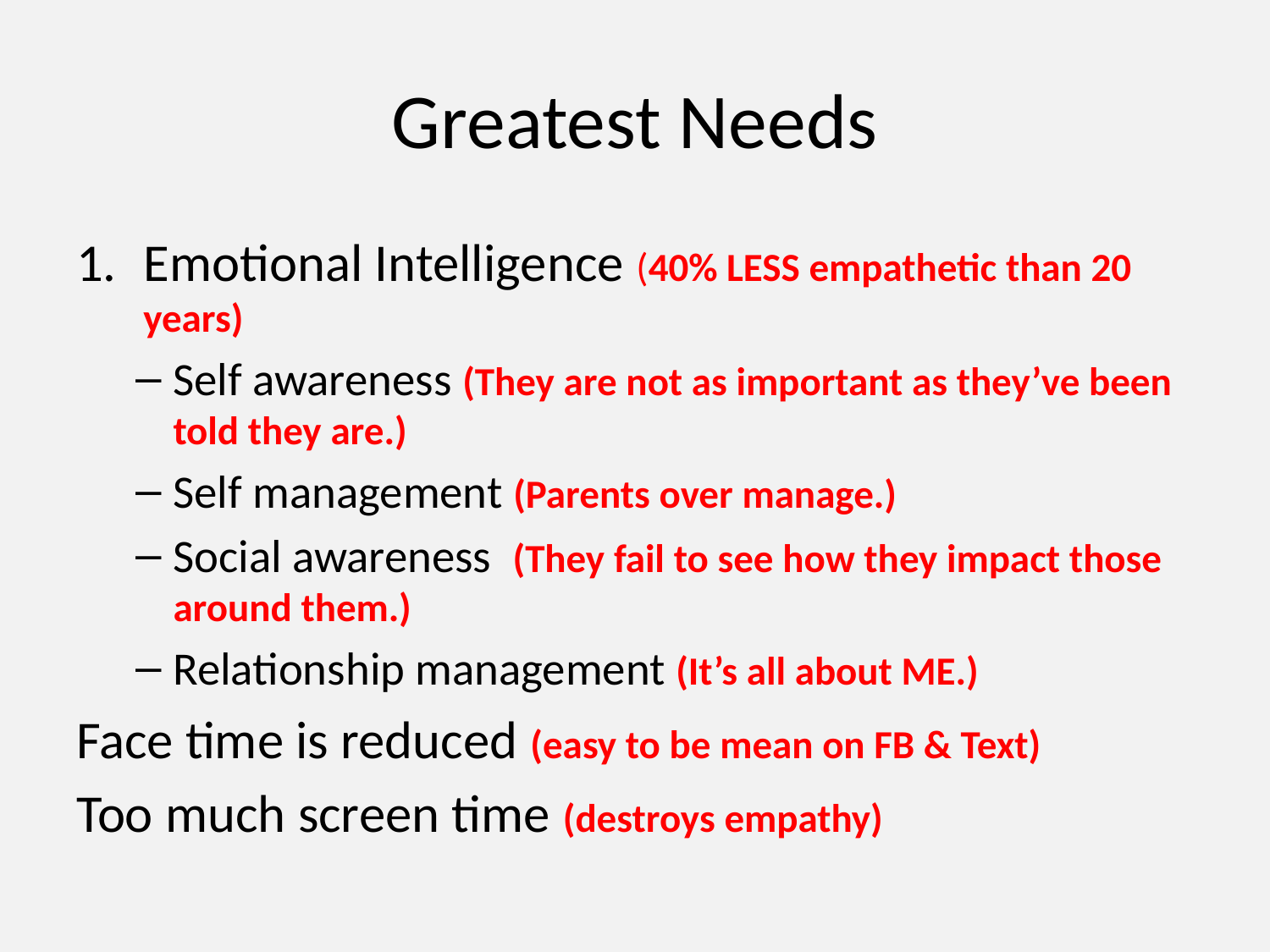

# Greatest Needs
Emotional Intelligence (40% LESS empathetic than 20 years)
Self awareness (They are not as important as they’ve been told they are.)
Self management (Parents over manage.)
Social awareness  (They fail to see how they impact those around them.)
Relationship management (It’s all about ME.)
Face time is reduced (easy to be mean on FB & Text)
Too much screen time (destroys empathy)